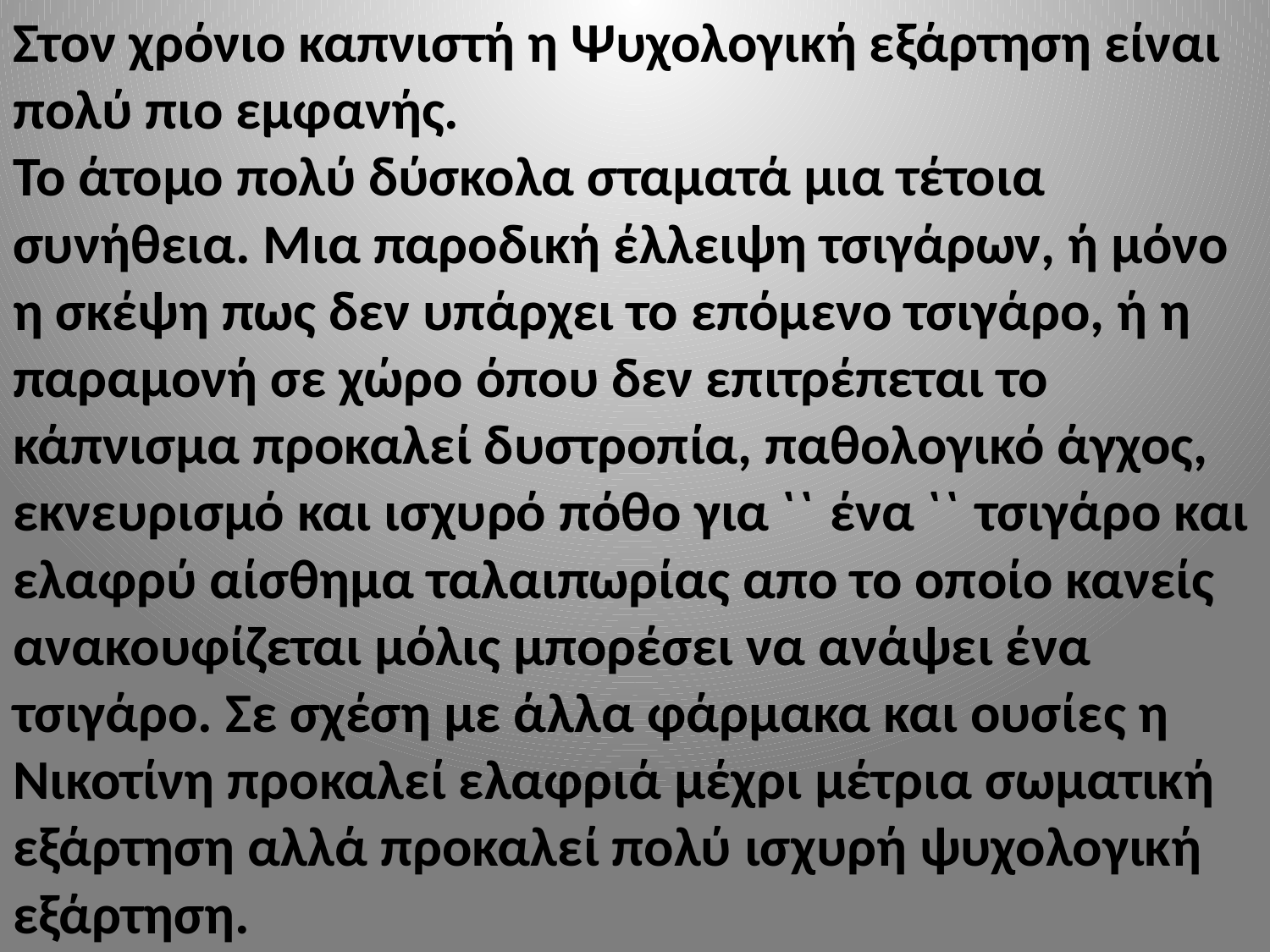

Στον χρόνιο καπνιστή η Ψυχολογική εξάρτηση είναι πολύ πιο εμφανής.
Το άτομο πολύ δύσκολα σταματά μια τέτοια συνήθεια. Μια παροδική έλλειψη τσιγάρων, ή μόνο η σκέψη πως δεν υπάρχει το επόμενο τσιγάρο, ή η παραμονή σε χώρο όπου δεν επιτρέπεται το κάπνισμα προκαλεί δυστροπία, παθολογικό άγχος, εκνευρισμό και ισχυρό πόθο για `` ένα `` τσιγάρο και ελαφρύ αίσθημα ταλαιπωρίας απο το οποίο κανείς ανακουφίζεται μόλις μπορέσει να ανάψει ένα τσιγάρο. Σε σχέση με άλλα φάρμακα και ουσίες η Νικοτίνη προκαλεί ελαφριά μέχρι μέτρια σωματική εξάρτηση αλλά προκαλεί πολύ ισχυρή ψυχολογική εξάρτηση.